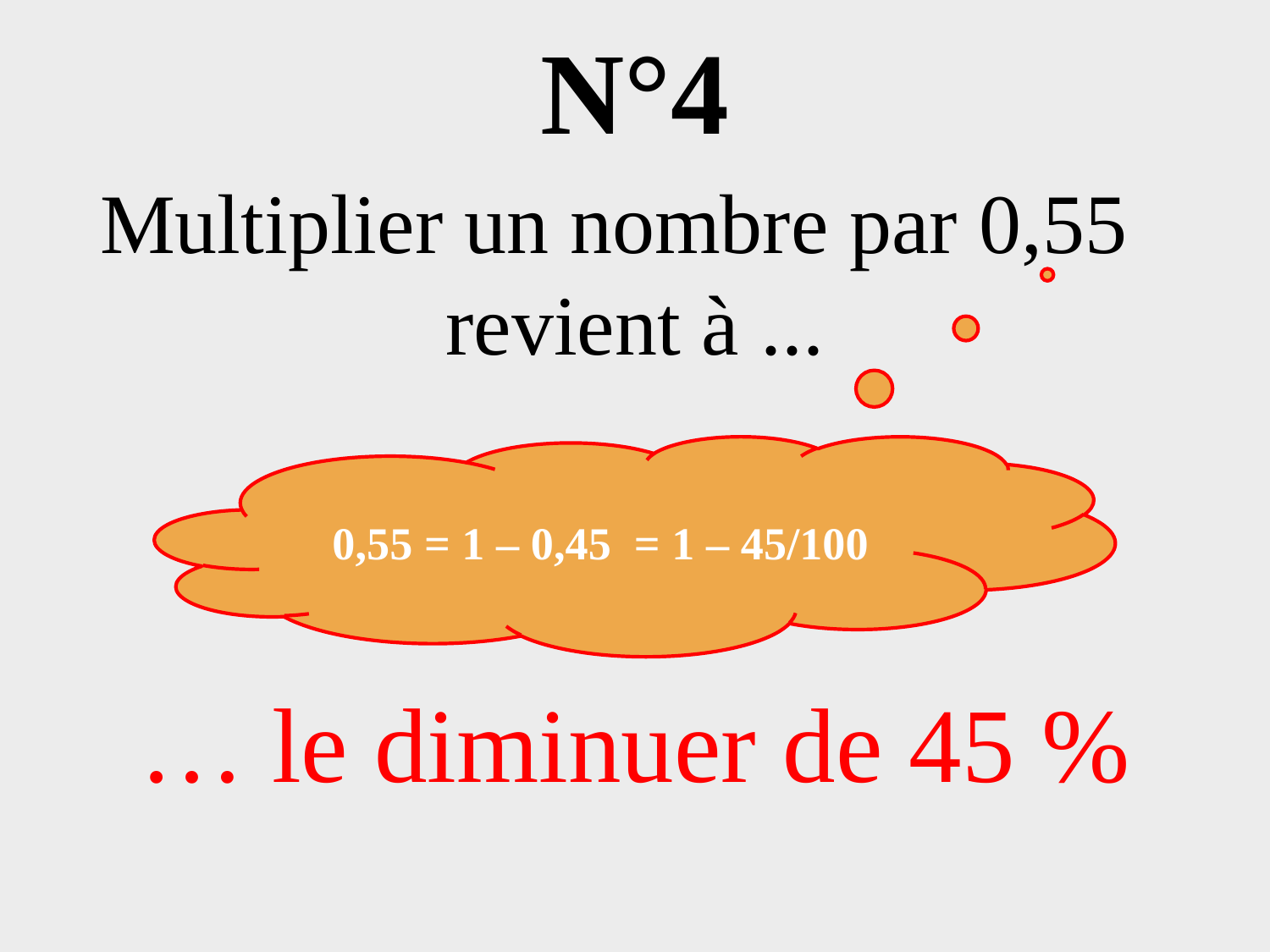

# N°4
Multiplier un nombre par 0,55
revient à ...

… le diminuer de 45 %

0,55 = 1 – 0,45  = 1 – 45/100